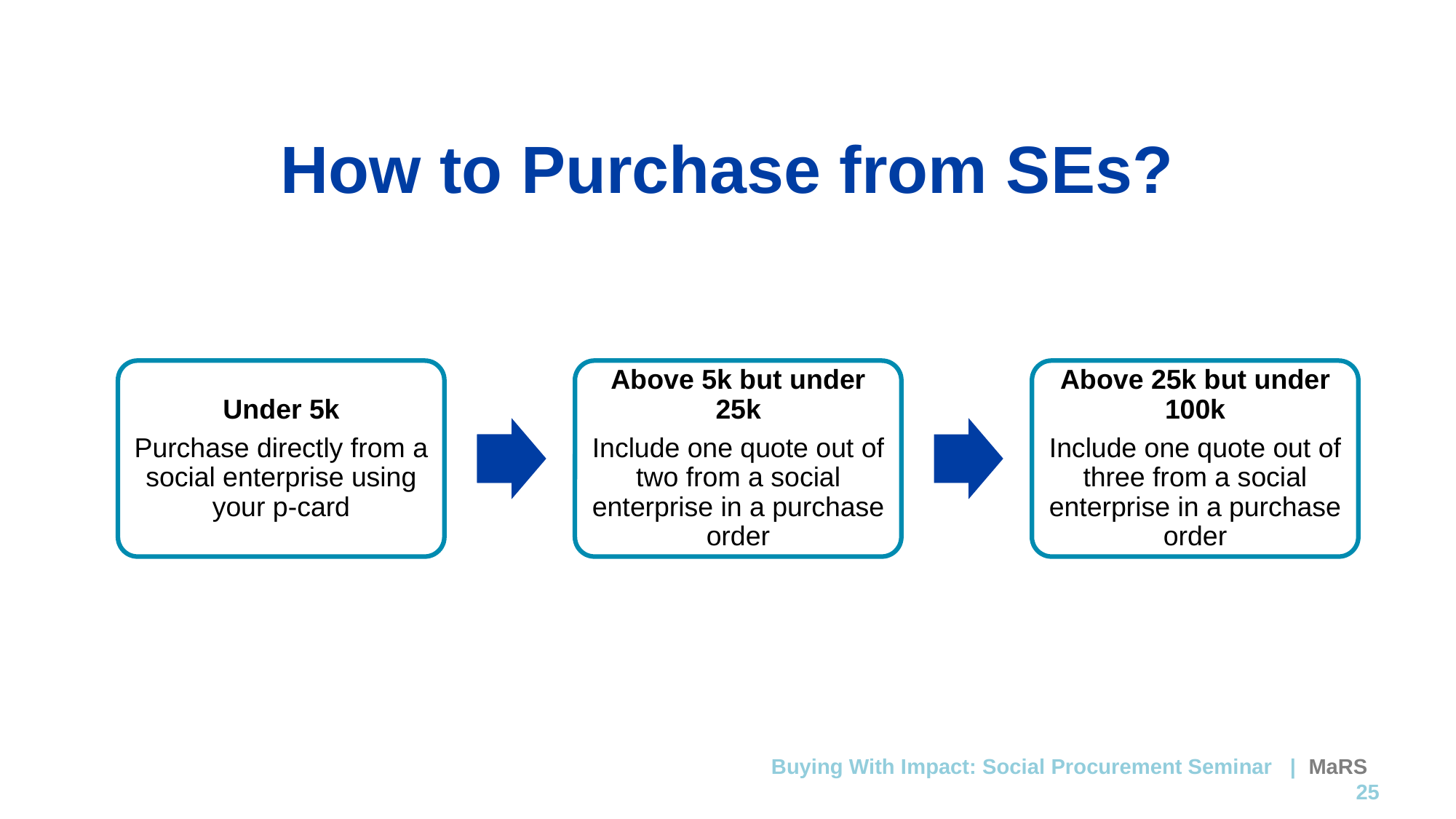

# How to Purchase from SEs?

Under 5k
Purchase directly from a social enterprise using your p-card

Above 5k but under 25k
Include one quote out of two from a social enterprise in a purchase order
Above 25k but under 100k
Include one quote out of three from a social enterprise in a purchase order